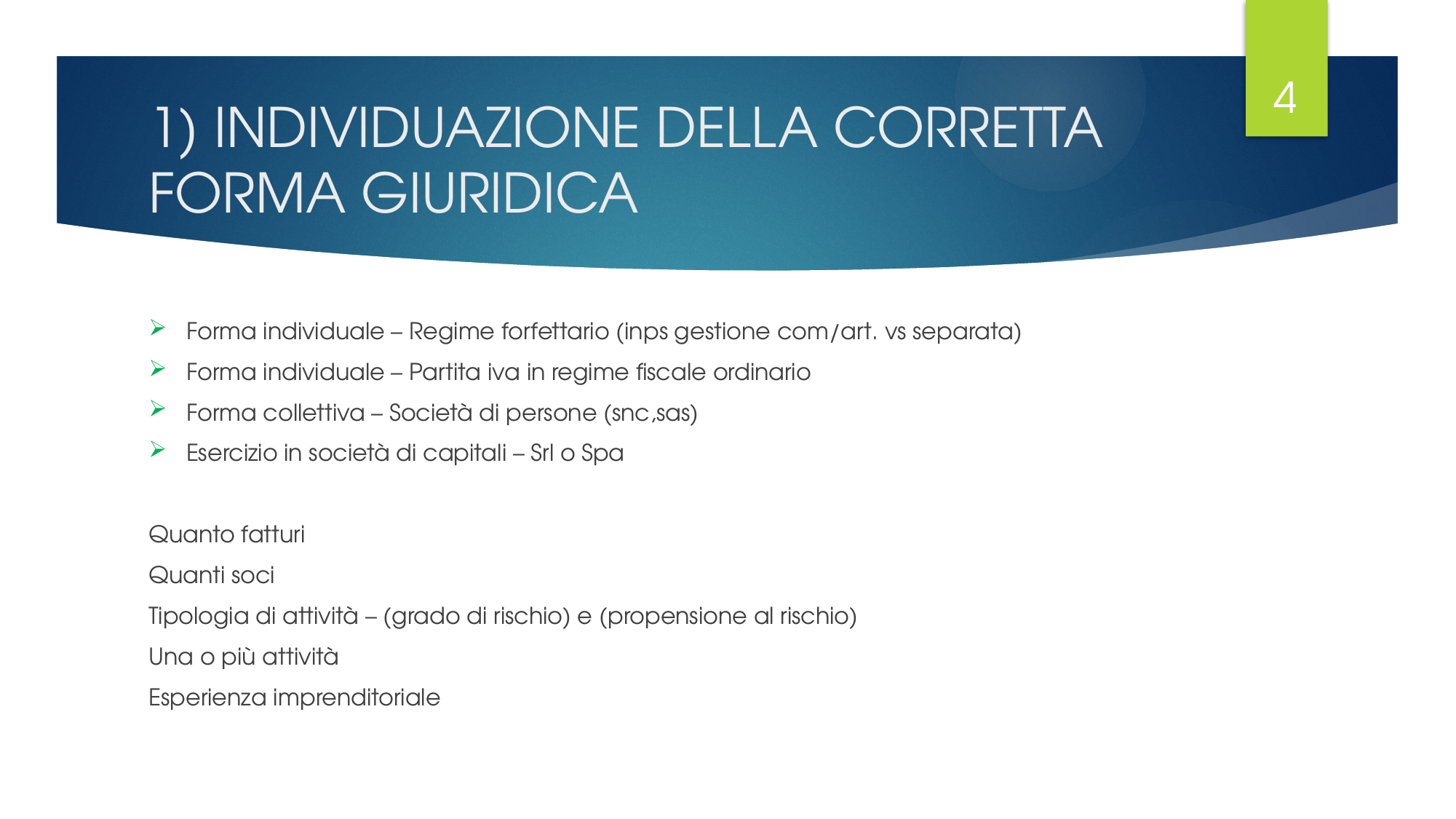

4
# 1) INDIVIDUAZIONE DELLA CORRETTA FORMA GIURIDICA
Forma individuale – Regime forfettario (inps gestione com/art. vs separata)
Forma individuale – Partita iva in regime fiscale ordinario
Forma collettiva – Società di persone (snc,sas)
Esercizio in società di capitali – Srl o Spa

Quanto fatturi
Quanti soci
Tipologia di attività – (grado di rischio) e (propensione al rischio)
Una o più attività
Esperienza imprenditoriale